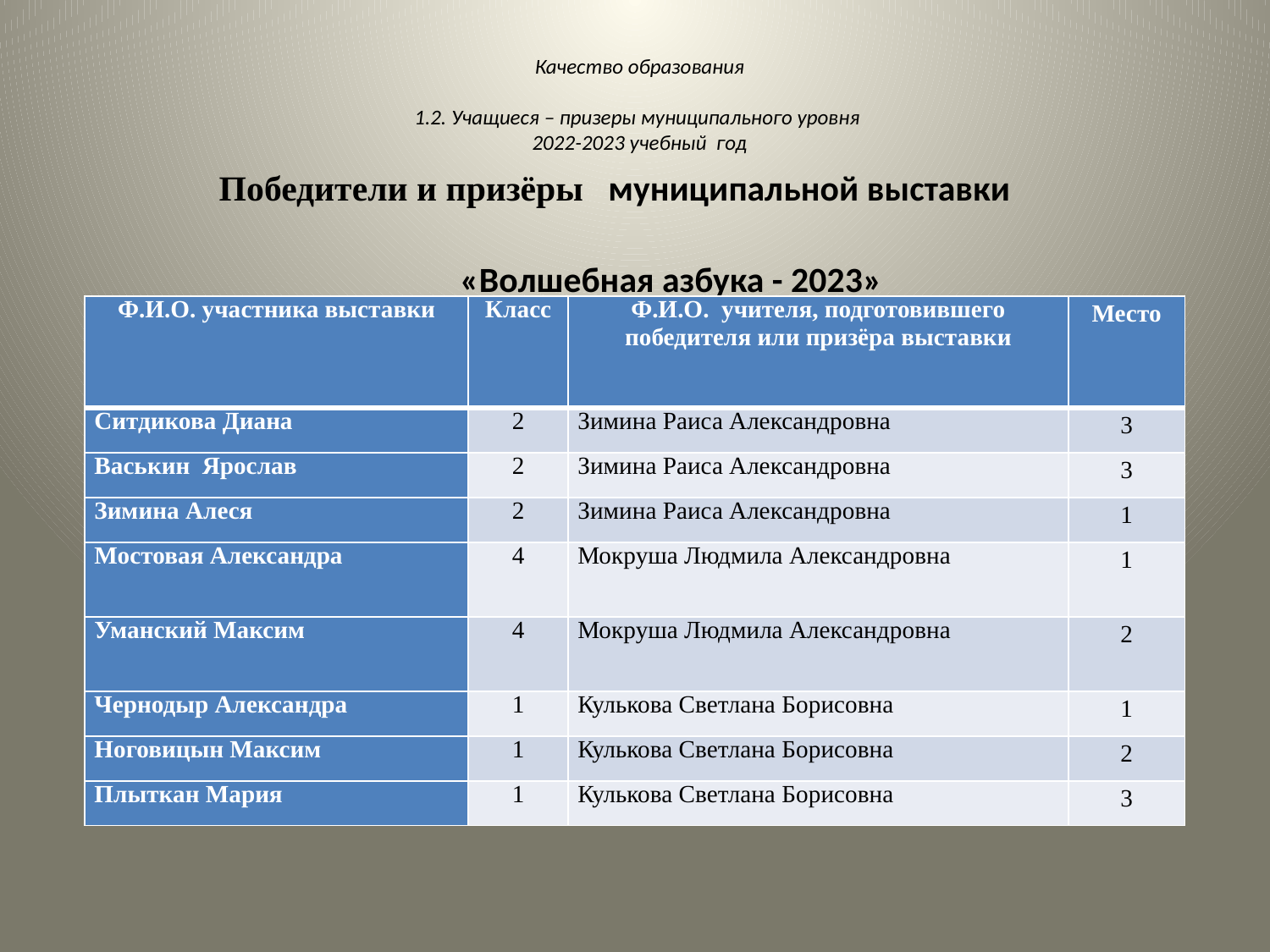

# Качество образования 1.2. Учащиеся – призеры муниципального уровня 2022-2023 учебный  год

Победители и призёры   муниципальной выставки
«Волшебная азбука - 2023»

| Ф.И.О. участника выставки | Класс | Ф.И.О. учителя, подготовившего победителя или призёра выставки | Место |
| --- | --- | --- | --- |
| Ситдикова Диана | 2 | Зимина Раиса Александровна | 3 |
| Васькин Ярослав | 2 | Зимина Раиса Александровна | 3 |
| Зимина Алеся | 2 | Зимина Раиса Александровна | 1 |
| Мостовая Александра | 4 | Мокруша Людмила Александровна | 1 |
| Уманский Максим | 4 | Мокруша Людмила Александровна | 2 |
| Чернодыр Александра | 1 | Кулькова Светлана Борисовна | 1 |
| Ноговицын Максим | 1 | Кулькова Светлана Борисовна | 2 |
| Плыткан Мария | 1 | Кулькова Светлана Борисовна | 3 |